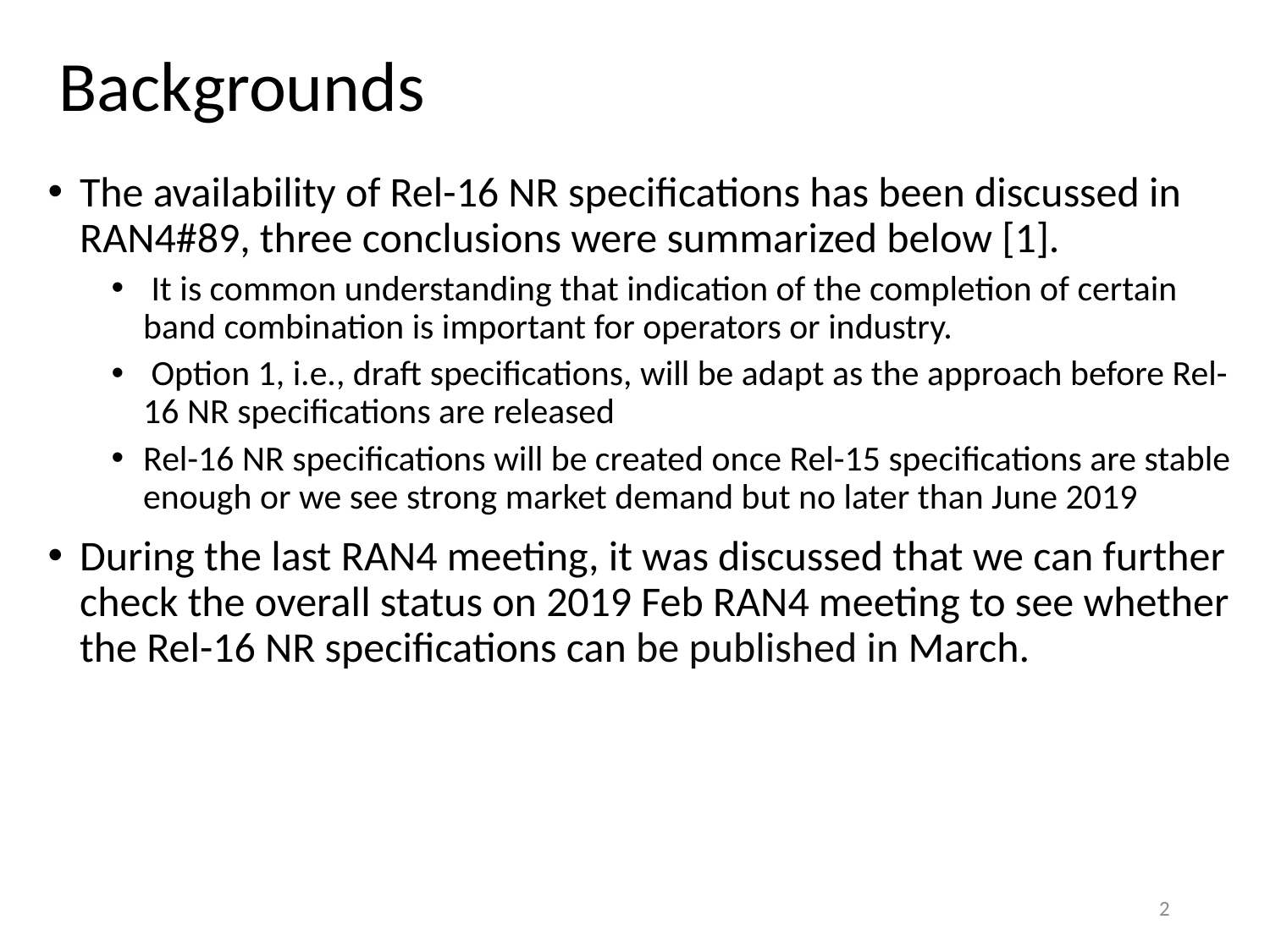

# Backgrounds
The availability of Rel-16 NR specifications has been discussed in  RAN4#89, three conclusions were summarized below [1].
 It is common understanding that indication of the completion of certain band combination is important for operators or industry.
 Option 1, i.e., draft specifications, will be adapt as the approach before Rel-16 NR specifications are released
Rel-16 NR specifications will be created once Rel-15 specifications are stable enough or we see strong market demand but no later than June 2019
During the last RAN4 meeting, it was discussed that we can further check the overall status on 2019 Feb RAN4 meeting to see whether the Rel-16 NR specifications can be published in March.

2